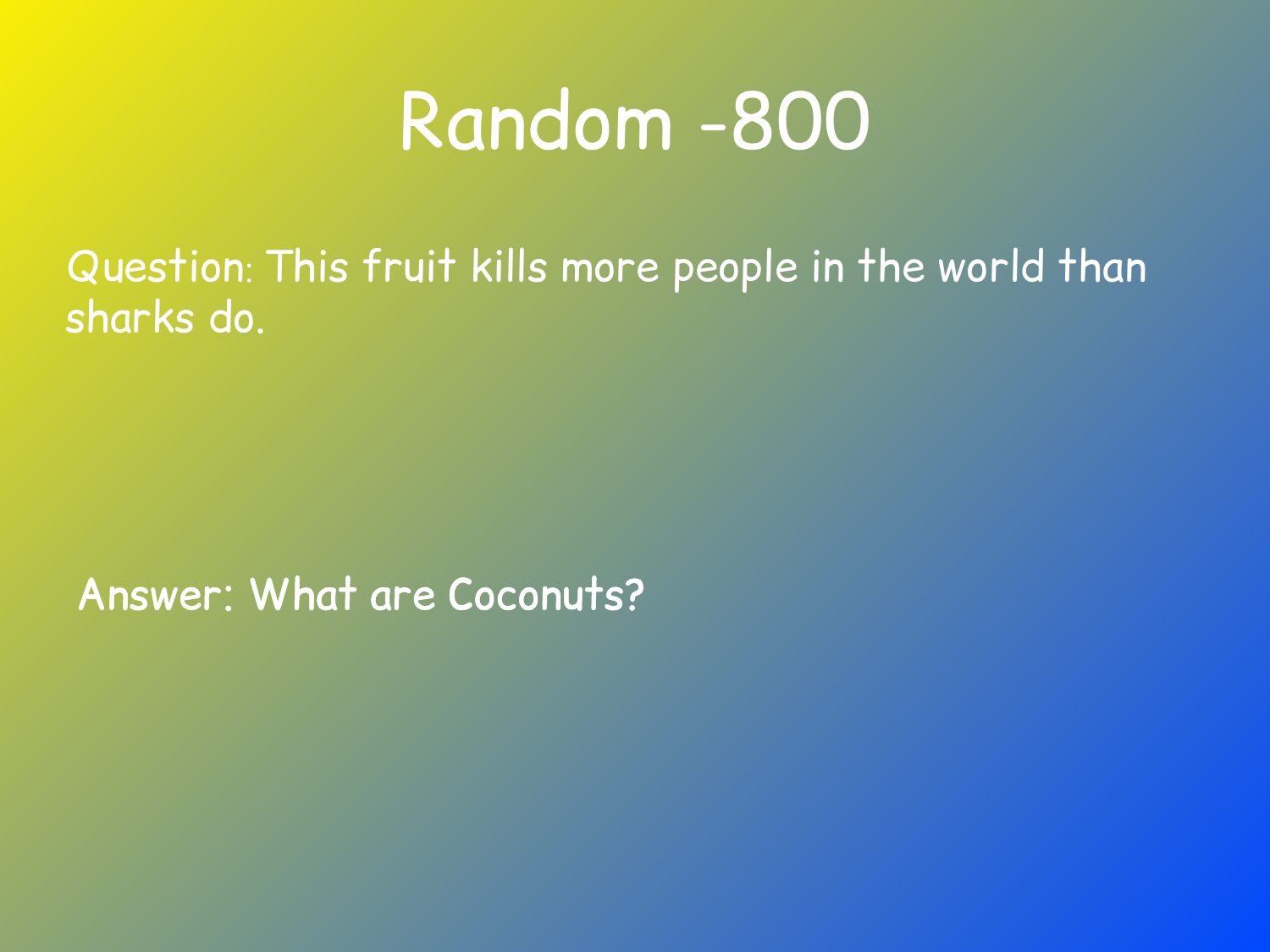

# Random -800
Question: This fruit kills more people in the world than sharks do.

Answer: What are Coconuts?